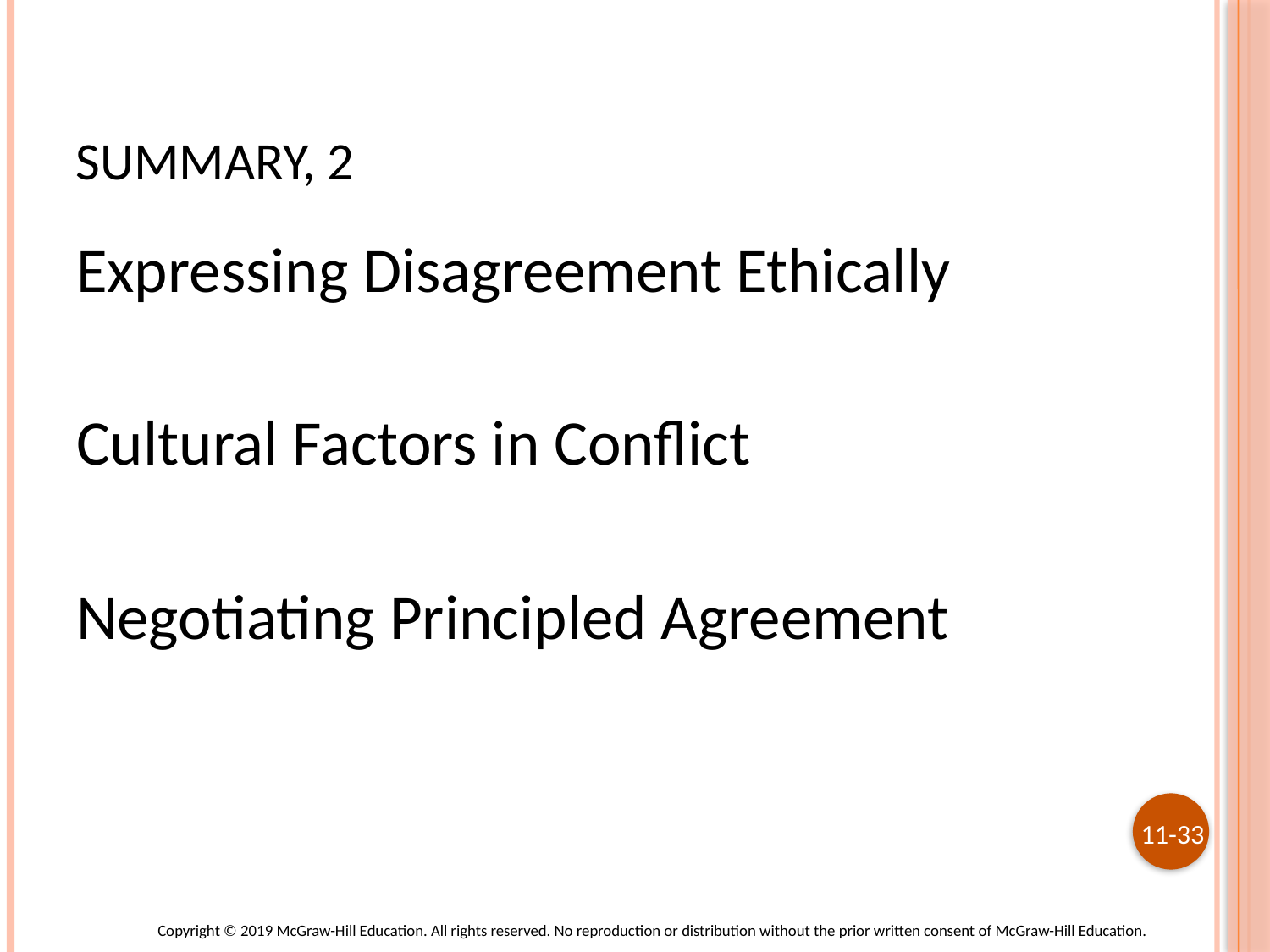

# Summary, 2
Expressing Disagreement Ethically

Cultural Factors in Conflict

Negotiating Principled Agreement